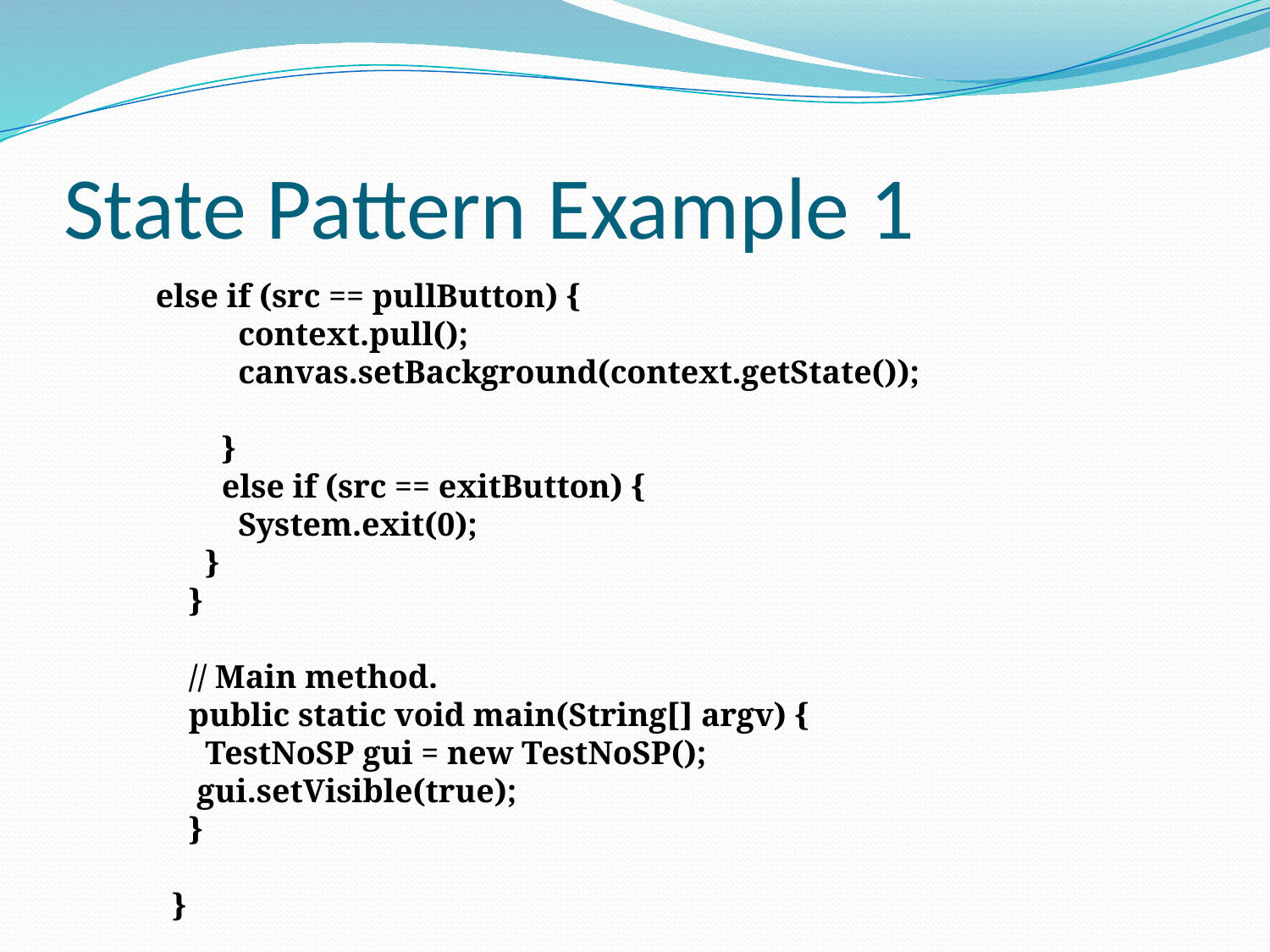

# State Pattern Example 1
 else if (src == pullButton) {
           context.pull();
           canvas.setBackground(context.getState());

         }
         else if (src == exitButton) {
           System.exit(0);
       }
     }

     // Main method.
     public static void main(String[] argv) {
       TestNoSP gui = new TestNoSP();
      gui.setVisible(true);
     }

   }